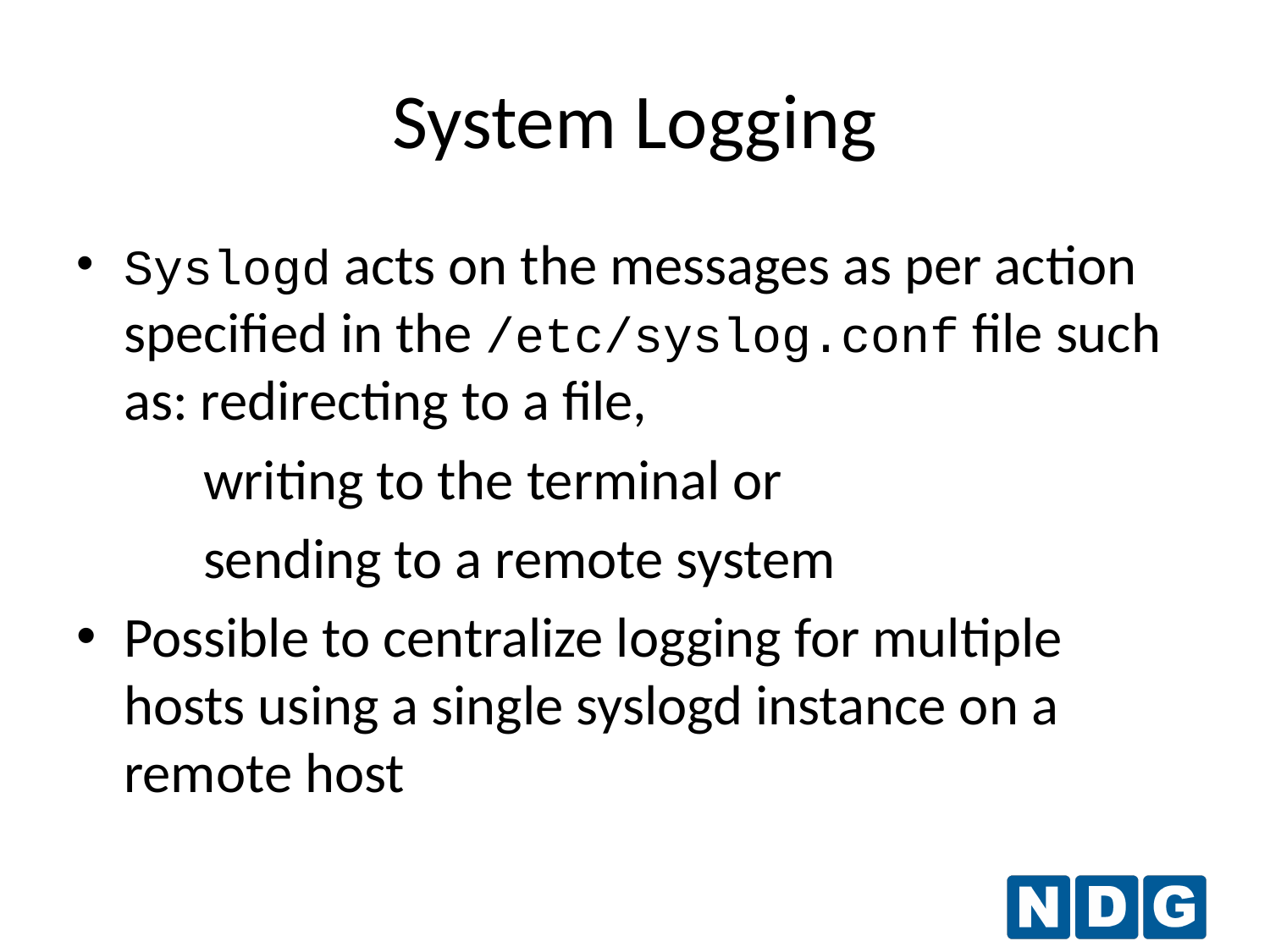

System Logging
Syslogd acts on the messages as per action specified in the /etc/syslog.conf file such as: redirecting to a file,
     writing to the terminal or
     sending to a remote system
Possible to centralize logging for multiple hosts using a single syslogd instance on a remote host